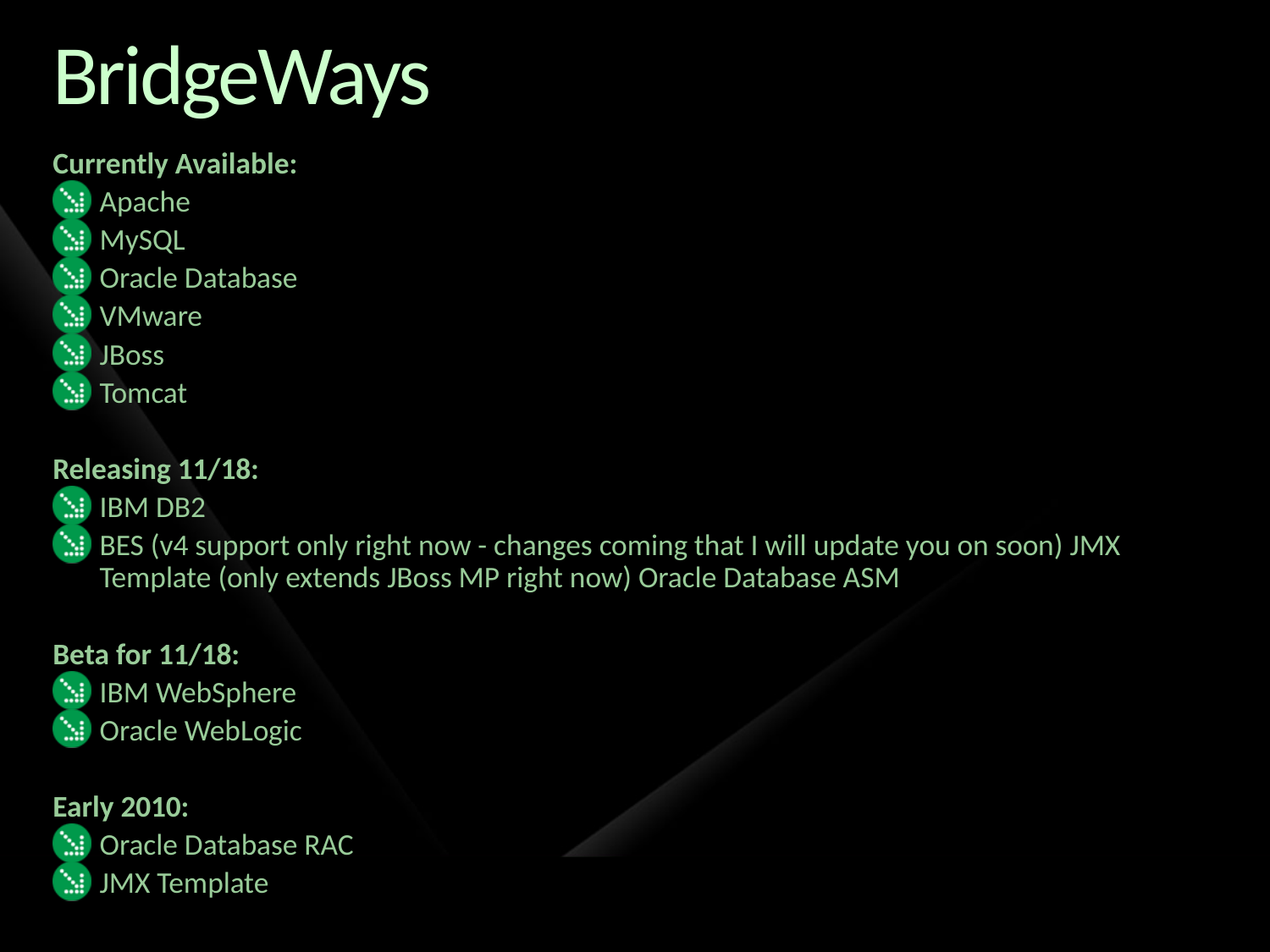

# BridgeWays
Currently Available:
Apache
MySQL
Oracle Database
VMware
JBoss
Tomcat

Releasing 11/18:
IBM DB2
BES (v4 support only right now - changes coming that I will update you on soon) JMX Template (only extends JBoss MP right now) Oracle Database ASM

Beta for 11/18:
IBM WebSphere
Oracle WebLogic

Early 2010:
Oracle Database RAC
JMX Template